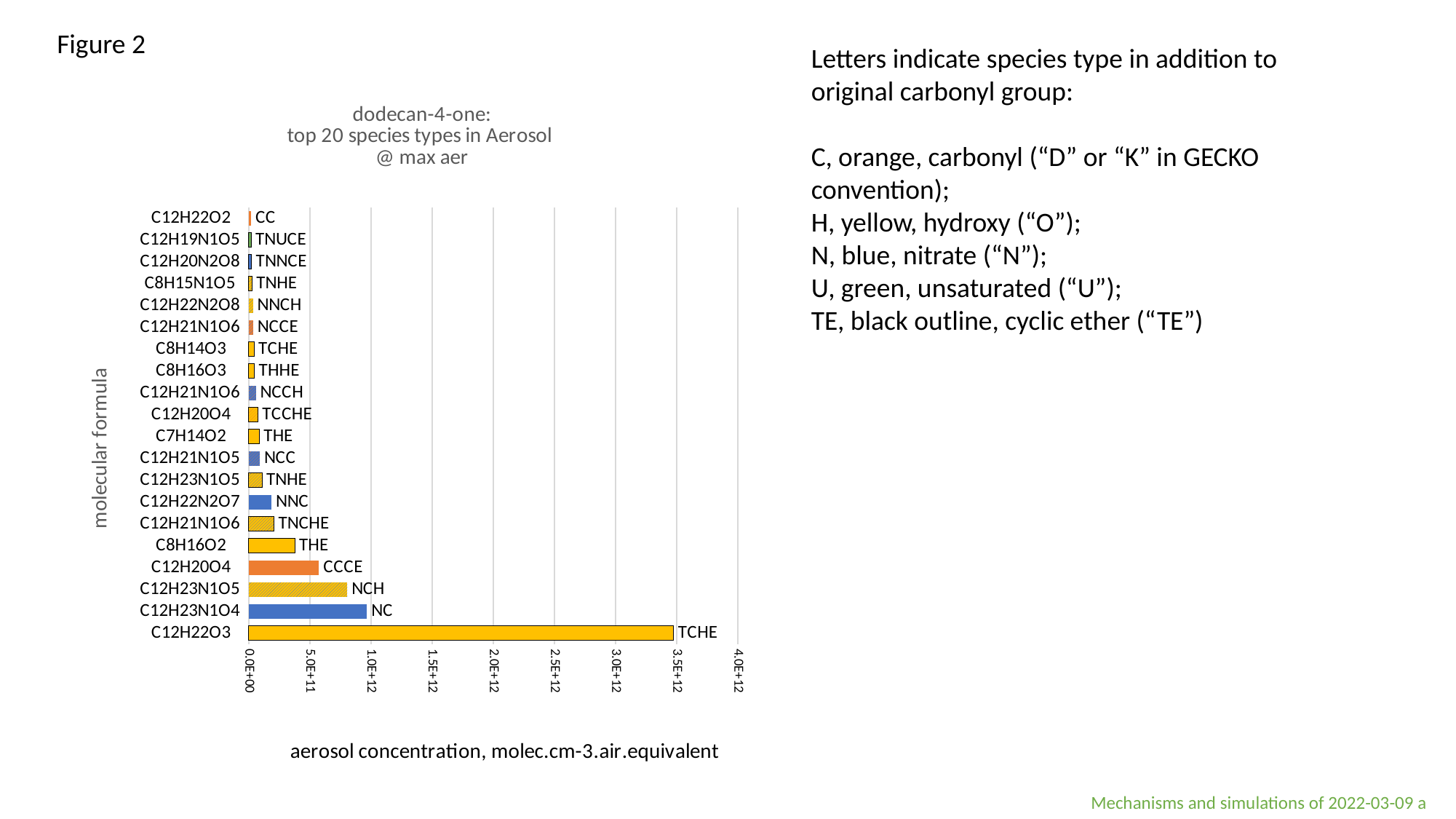

Figure 2
Letters indicate species type in addition to original carbonyl group:

C, orange, carbonyl (“D” or “K” in GECKO convention);
H, yellow, hydroxy (“O”);
N, blue, nitrate (“N”);
U, green, unsaturated (“U”);
TE, black outline, cyclic ether (“TE”)

### Chart: dodecan-4-one:
top 20 species types in Aerosol
@ max aer

| Category |  |
|---|---|
| C12H22O3    | 3475716380000.0 |
| C12H23N1O4  | 967608800000.0 |
| C12H23N1O5  | 807076097800.0 |
| C12H20O4    | 574848670000.0 |
| C8H16O2     | 376131260000.0 |
| C12H21N1O6  | 206392905900.0 |
| C12H22N2O7  | 186717602000.0 |
| C12H23N1O5  | 108752000000.0 |
| C12H21N1O5  | 91460101200.0 |
| C7H14O2     | 86296000000.0 |
| C12H20O4    | 75023719752.0 |
| C12H21N1O6  | 58718648107.7 |
| C8H16O3     | 47144647000.0 |
| C8H14O3     | 44231295730.0 |
| C12H21N1O6  | 36200300000.0 |
| C12H22N2O8  | 35370330469.0 |
| C8H15N1O5   | 26480463900.0 |
| C12H20N2O8  | 23770505900.0 |
| C12H19N1O5  | 20172924800.0 |
| C12H22O2    | 19686591508.7232 |
Mechanisms and simulations of 2022-03-09 a